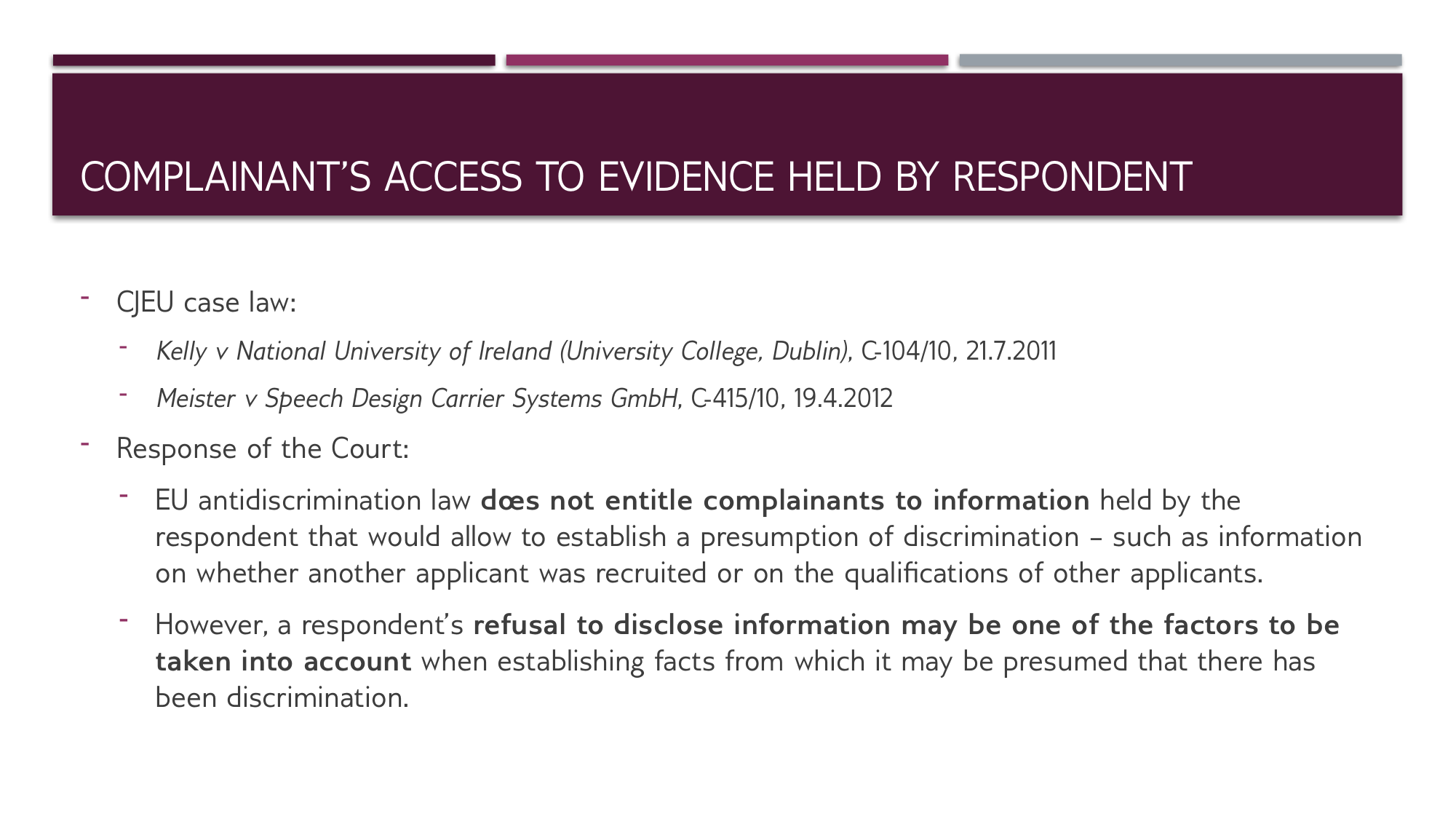

# Complainant’s access to evidence held by respondent
CJEU case law:
Kelly v National University of Ireland (University College, Dublin), C-104/10, 21.7.2011
Meister v Speech Design Carrier Systems GmbH, C-415/10, 19.4.2012
Response of the Court:
EU antidiscrimination law does not entitle complainants to information held by the respondent that would allow to establish a presumption of discrimination – such as information on whether another applicant was recruited or on the qualifications of other applicants.
However, a respondent’s refusal to disclose information may be one of the factors to be taken into account when establishing facts from which it may be presumed that there has been discrimination.